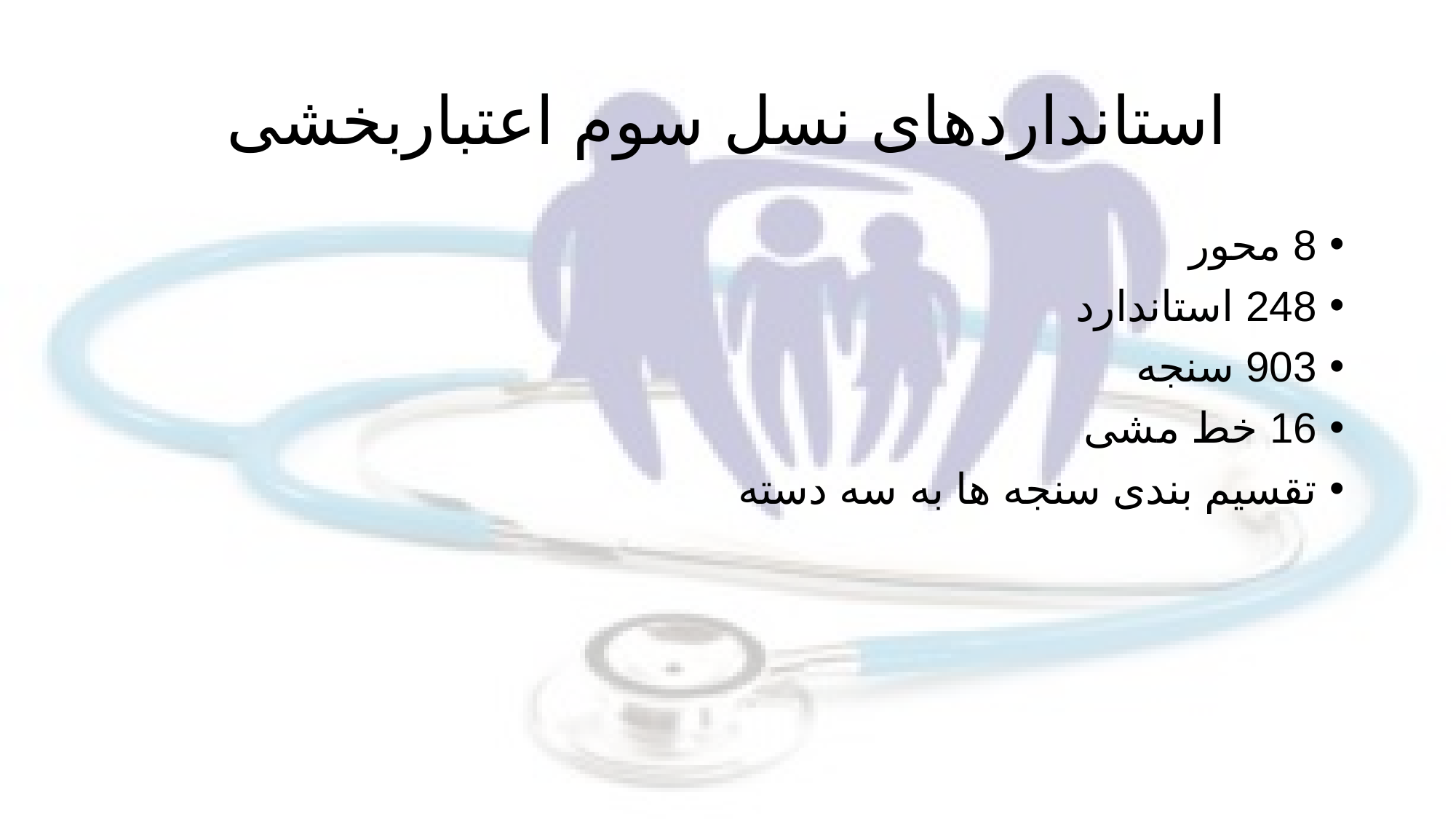

# استانداردهای نسل سوم اعتباربخشی
8 محور
248 استاندارد
903 سنجه
16 خط مشی
تقسیم بندی سنجه ها به سه دسته